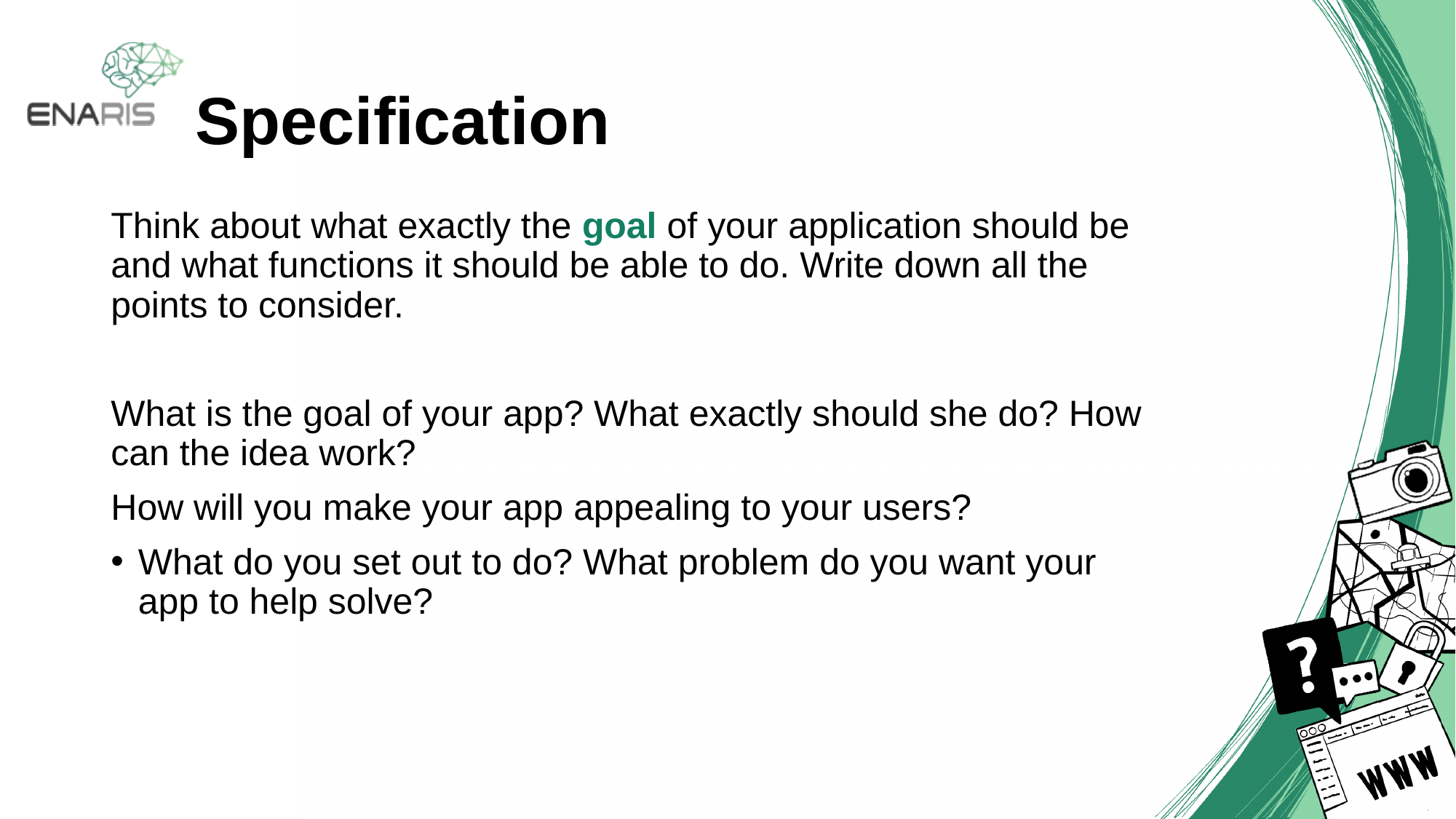

# Specification
Think about what exactly the goal of your application should be and what functions it should be able to do. Write down all the points to consider.

What is the goal of your app? What exactly should she do? How can the idea work?
How will you make your app appealing to your users?
What do you set out to do? What problem do you want your app to help solve?